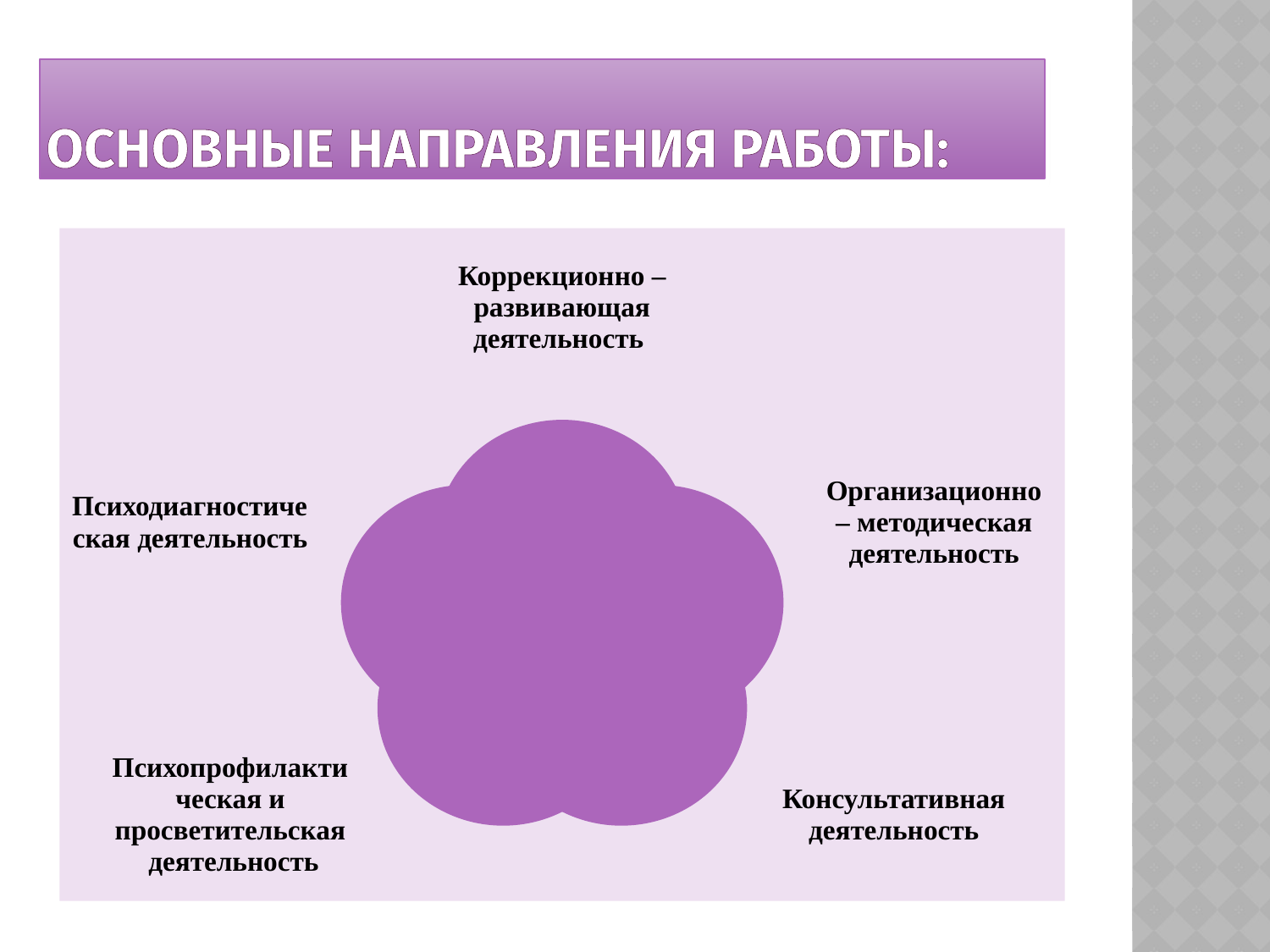

# Основные направления работы:
Коррекционно – развивающая деятельность
Консультативная деятельность
Психопрофилактическая и просветительская  деятельность
Организационно – методическая деятельность
Психодиагностическая деятельность